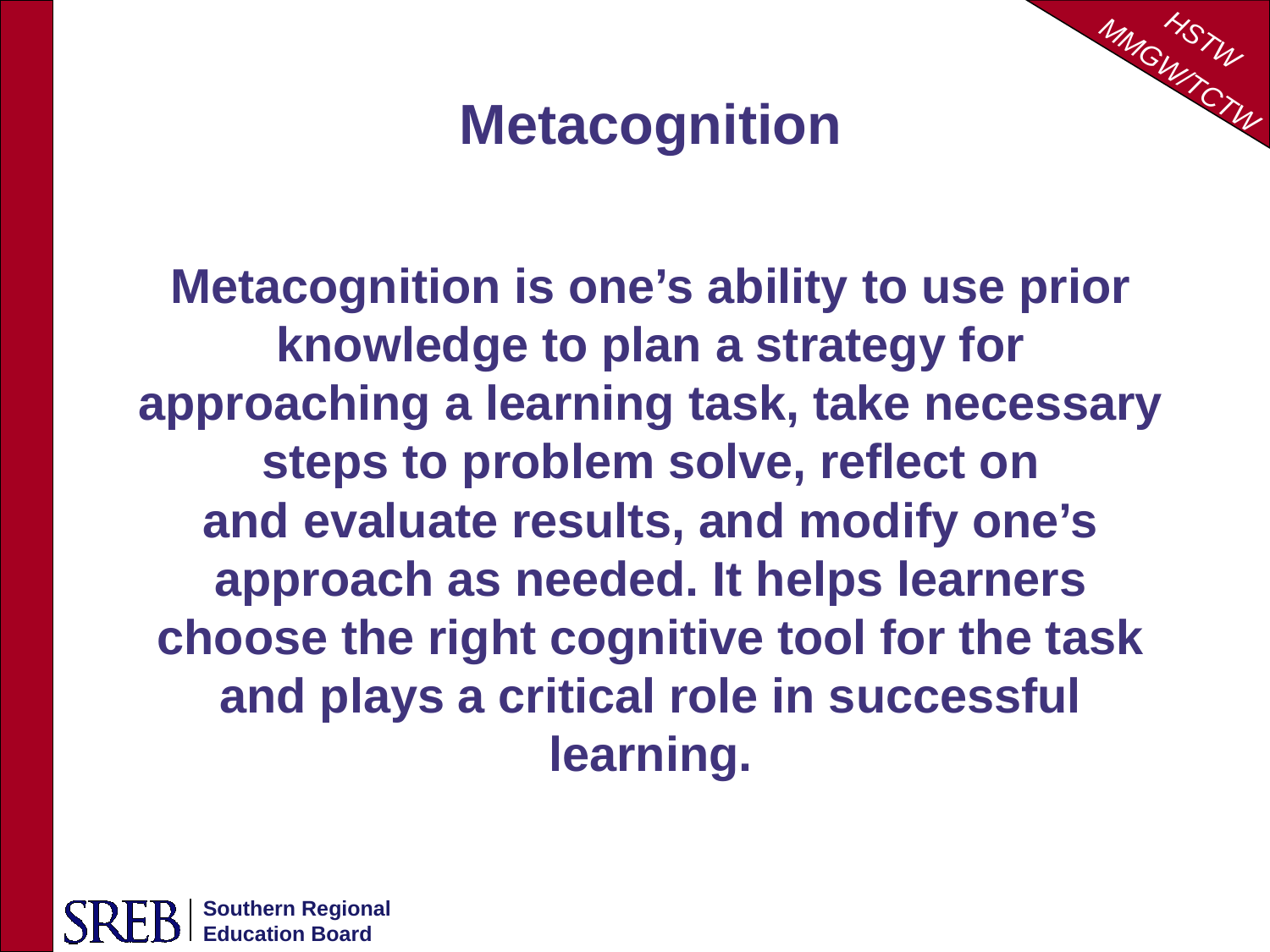

# Metacognition

Metacognition is one’s ability to use prior knowledge to plan a strategy for approaching a learning task, take necessary steps to problem solve, reflect on and evaluate results, and modify one’s approach as needed. It helps learners choose the right cognitive tool for the task and plays a critical role in successful learning.